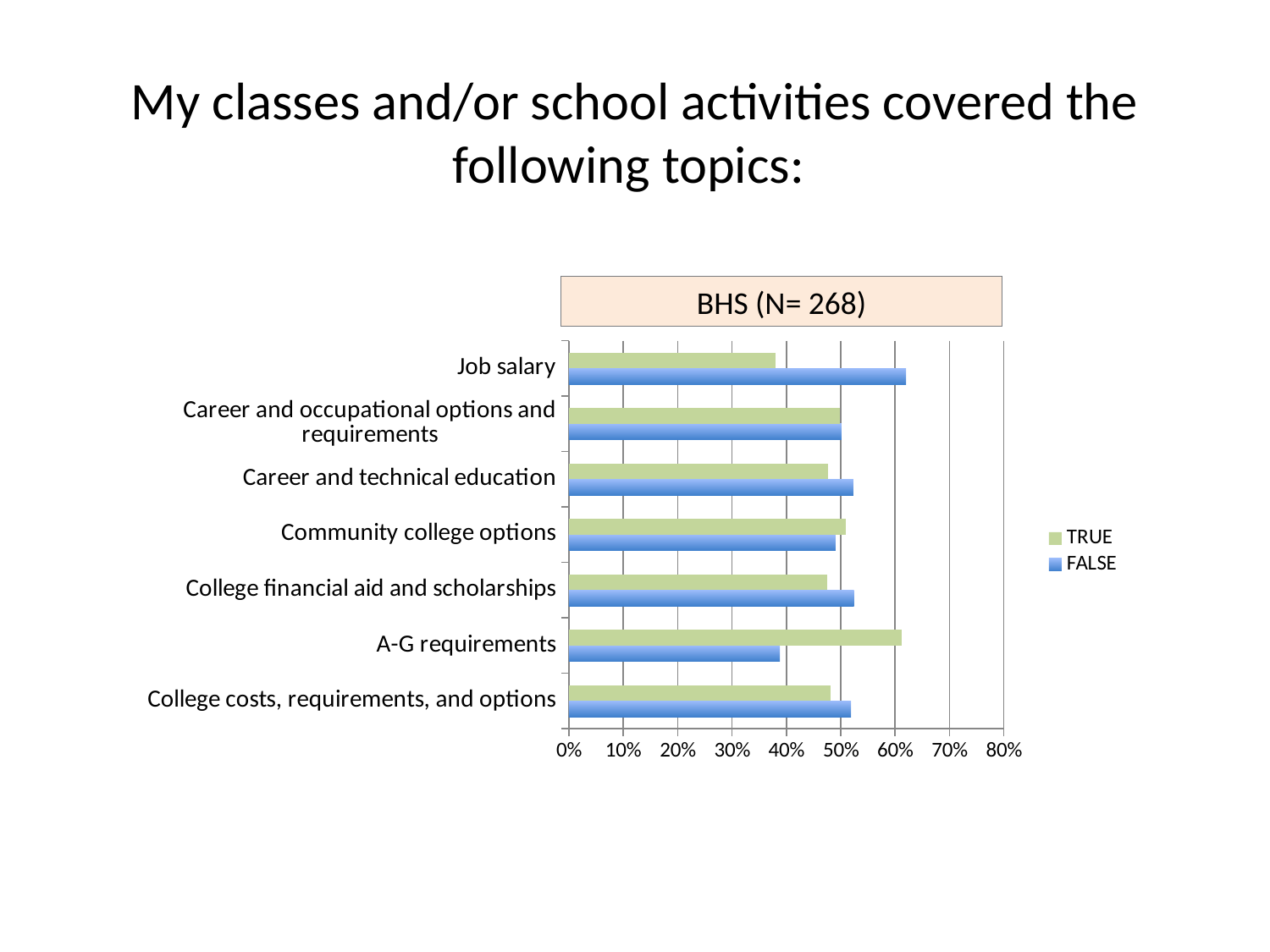

# My classes and/or school activities covered the following topics:
BHS (N= 268)

### Chart

| Category | FALSE | TRUE |
|---|---|---|
| College costs, requirements, and options | 0.518918918918919 | 0.481081081081081 |
| A-G requirements | 0.388140161725067 | 0.611859838274933 |
| College financial aid and scholarships | 0.524324324324324 | 0.475675675675676 |
| Community college options | 0.490566037735849 | 0.509433962264151 |
| Career and technical education | 0.523287671232877 | 0.476712328767123 |
| Career and occupational options and requirements | 0.501369863013699 | 0.498630136986301 |
| Job salary | 0.620218579234973 | 0.379781420765027 |